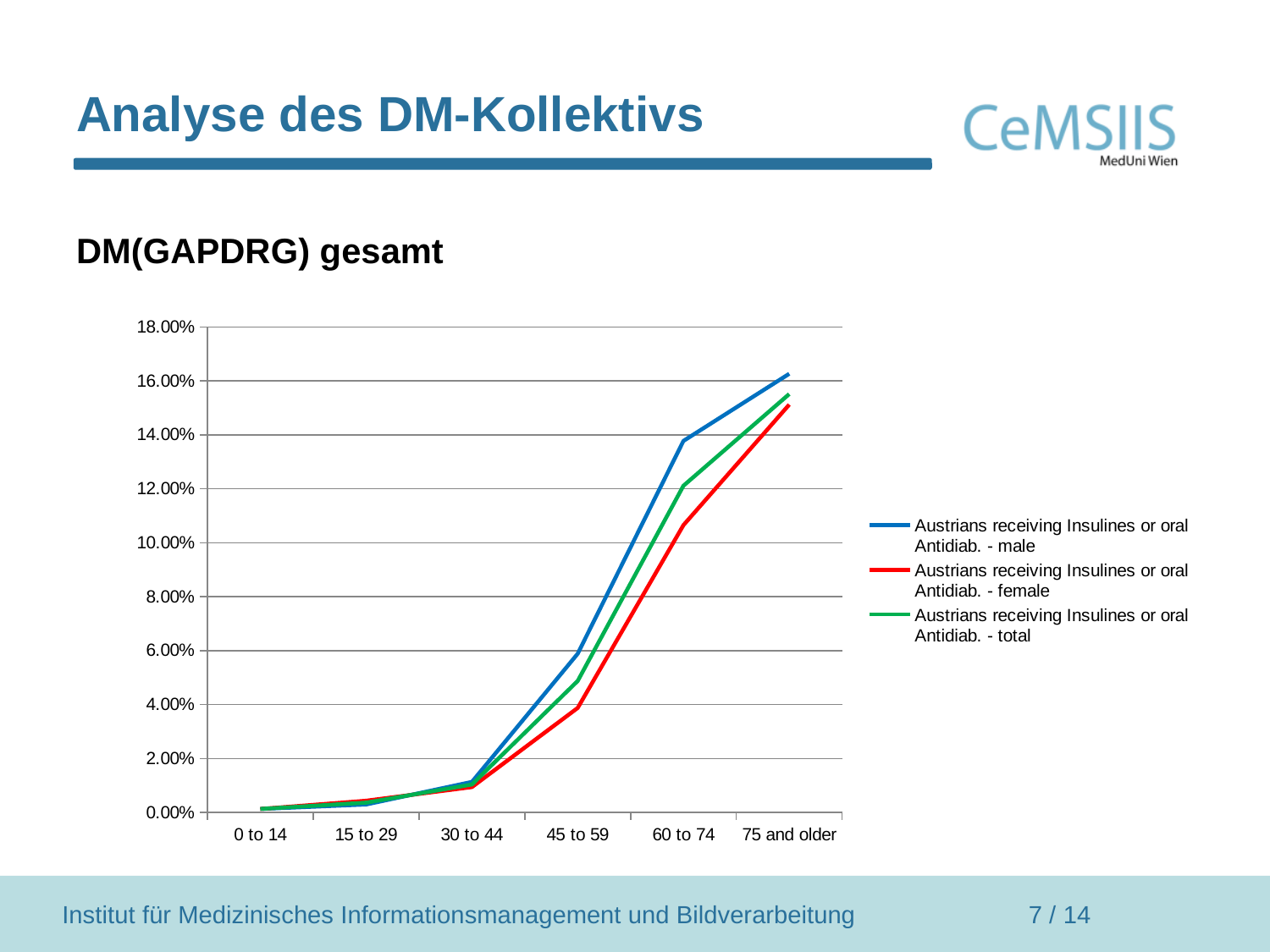

# Analyse des DM-Kollektivs
DM(GAPDRG) gesamt

### Chart

| Category | Austrians receiving Insulines or oral Antidiab. - male | Austrians receiving Insulines or oral Antidiab. - female | Austrians receiving Insulines or oral Antidiab. - total |
|---|---|---|---|
| 0 to 14 | 0.0012870419235863969 | 0.0012758187293983737 | 0.0012815711152520063 |
| 15 to 29 | 0.0029397979942455566 | 0.004320220024608017 | 0.003619661404493436 |
| 30 to 44 | 0.01130546140280635 | 0.009384118786313749 | 0.01035141043224396 |
| 45 to 59 | 0.058842780784828054 | 0.038742105910697495 | 0.04873738238118316 |
| 60 to 74 | 0.1377525351138009 | 0.10653247246486898 | 0.12113358494284422 |
| 75 and older | 0.1626508205179265 | 0.15121994627974344 | 0.15511778822040637 |